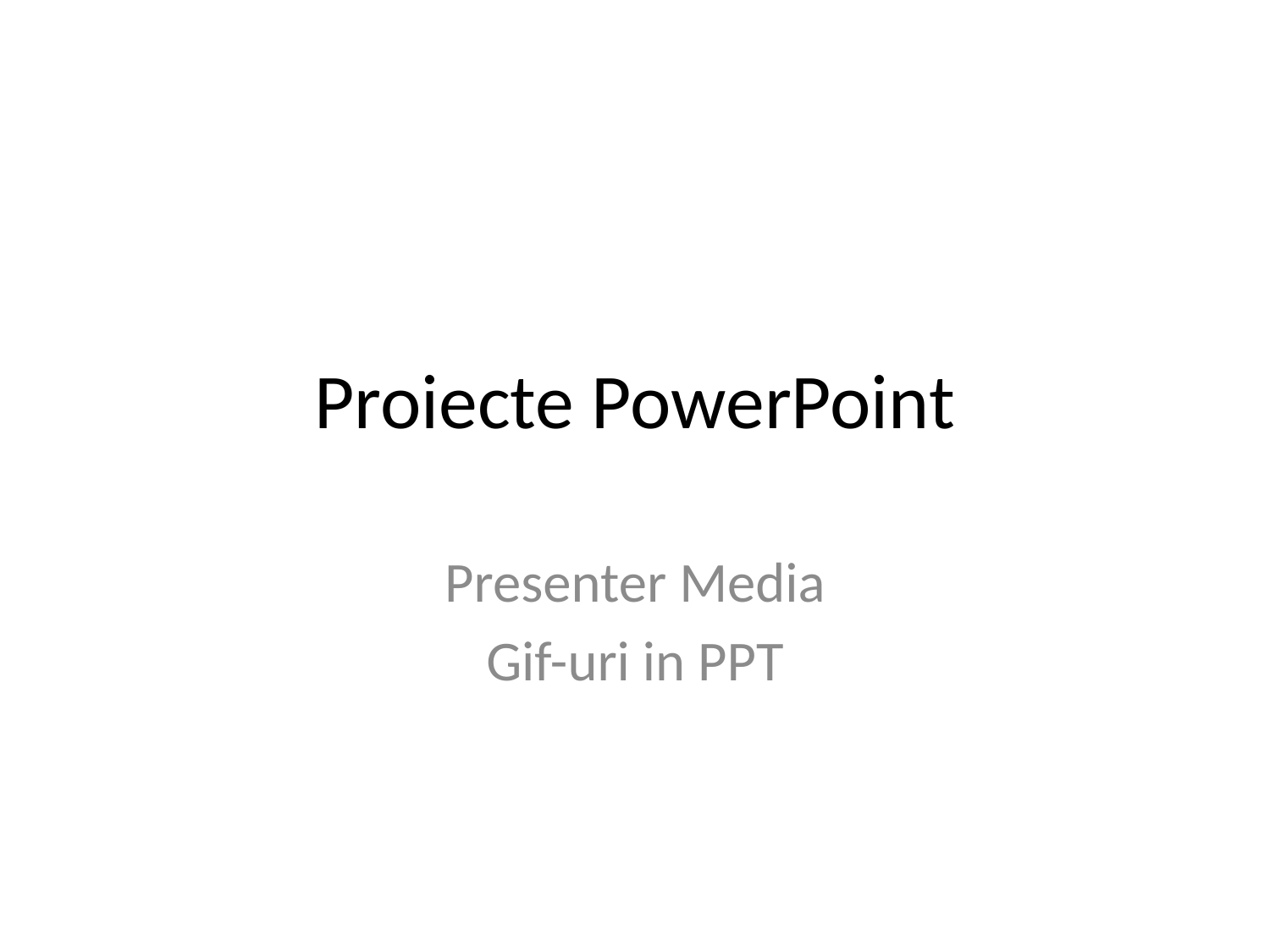

# Proiecte PowerPoint
Presenter Media
Gif-uri in PPT